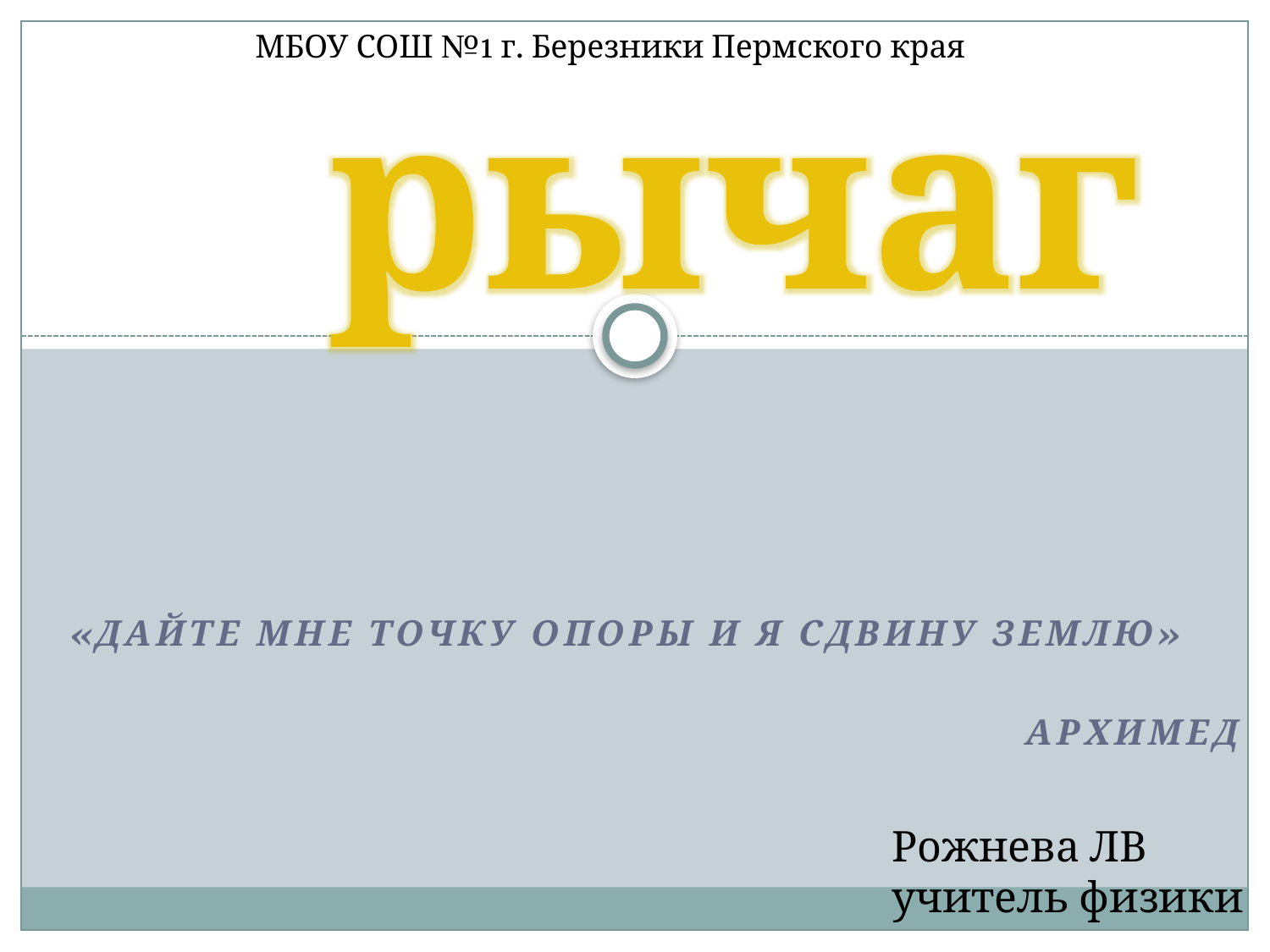

МБОУ СОШ №1 г. Березники Пермского края
рычаг
«Дайте мне точку опоры и я сдвину Землю»

Архимед
Рожнева ЛВ
учитель физики